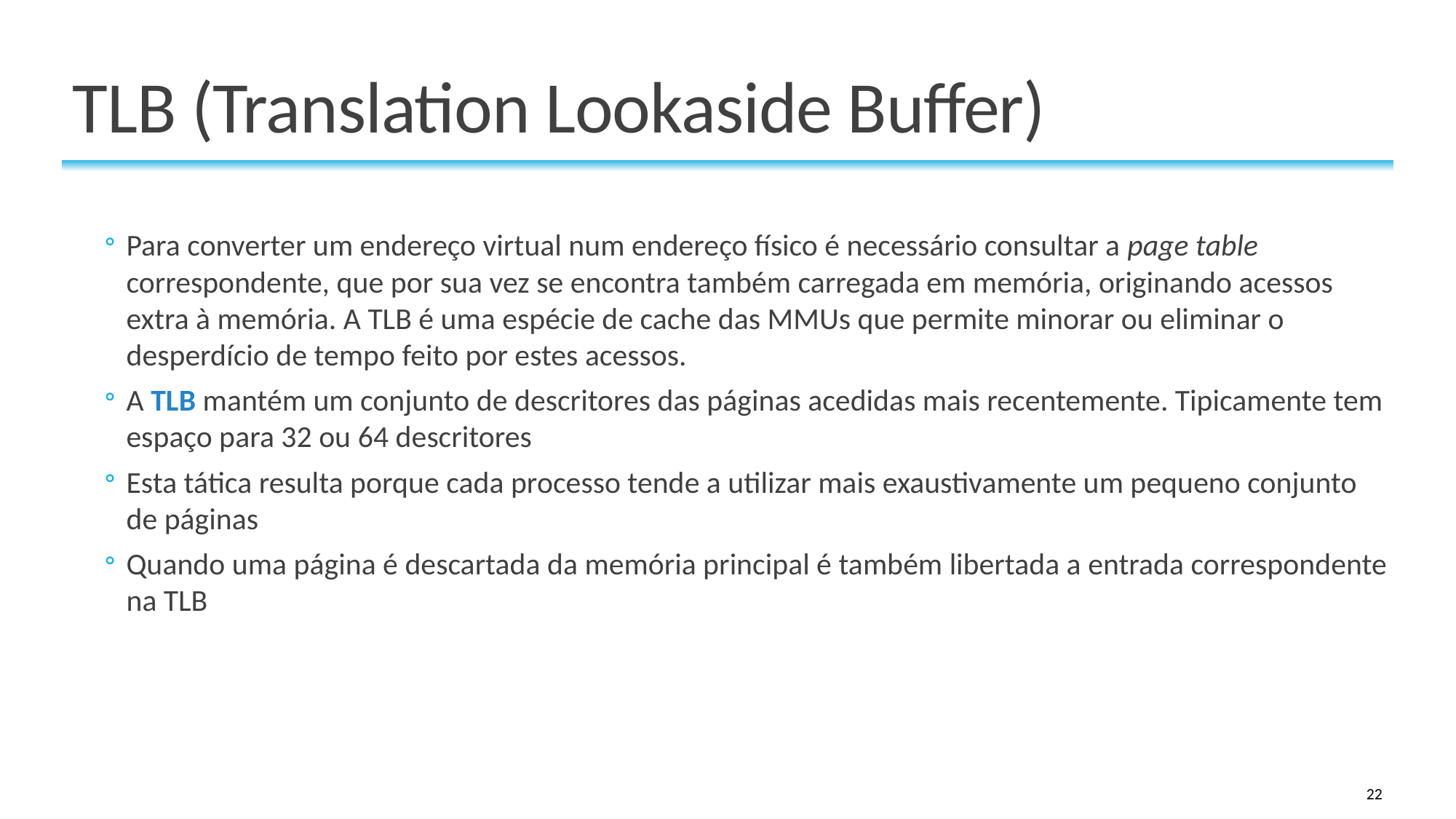

# TLB (Translation Lookaside Buffer)
Para converter um endereço virtual num endereço físico é necessário consultar a page table correspondente, que por sua vez se encontra também carregada em memória, originando acessos extra à memória. A TLB é uma espécie de cache das MMUs que permite minorar ou eliminar o desperdício de tempo feito por estes acessos.
A TLB mantém um conjunto de descritores das páginas acedidas mais recentemente. Tipicamente tem espaço para 32 ou 64 descritores
Esta tática resulta porque cada processo tende a utilizar mais exaustivamente um pequeno conjunto de páginas
Quando uma página é descartada da memória principal é também libertada a entrada correspondente na TLB
22